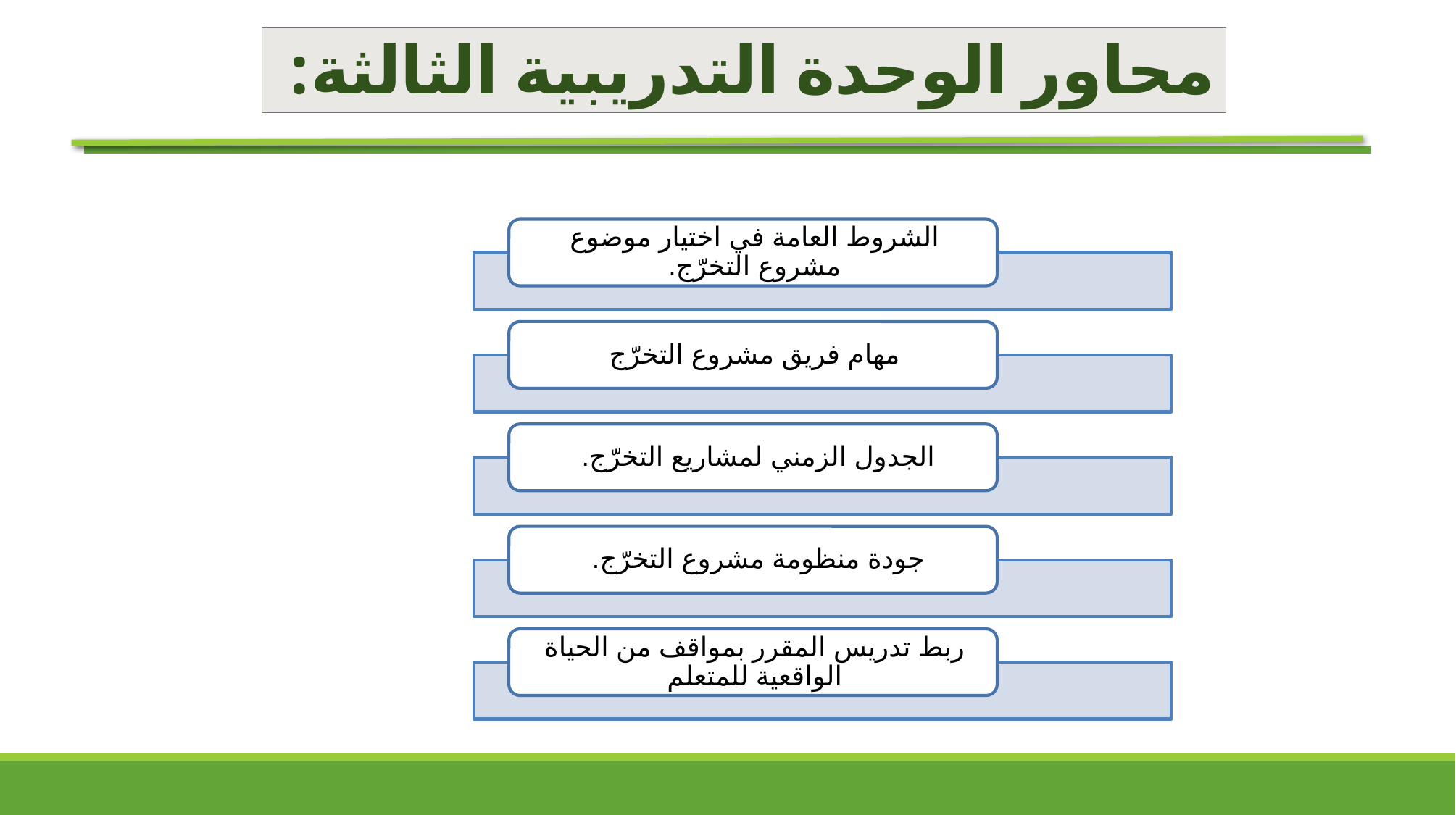

# محاور الوحدة التدريبية الثالثة:
الشروط العامة في اختيار موضوع مشروع التخرّج.
مهام فريق مشروع التخرّج
الجدول الزمني لمشاريع التخرّج.
جودة منظومة مشروع التخرّج.
ربط تدريس المقرر بمواقف من الحياة الواقعية للمتعلم